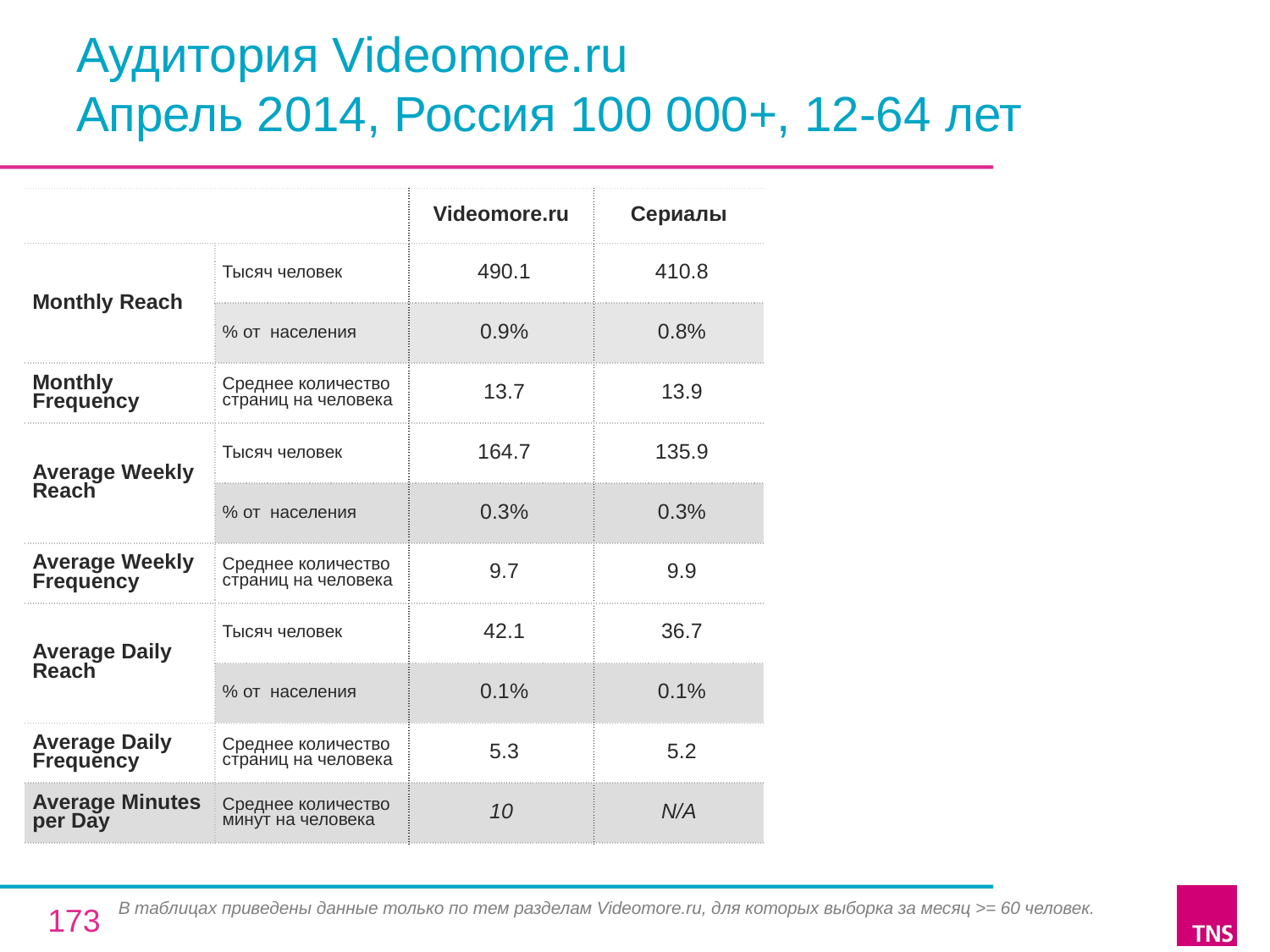

# Аудитория Videomore.ru Апрель 2014, Россия 100 000+, 12-64 лет
|  |  | Videomore.ru | Сериалы |
| --- | --- | --- | --- |
| Monthly Reach | Тысяч человек | 490.1 | 410.8 |
|  | % от населения | 0.9% | 0.8% |
| Monthly Frequency | Среднее количество страниц на человека | 13.7 | 13.9 |
| Average Weekly Reach | Тысяч человек | 164.7 | 135.9 |
|  | % от населения | 0.3% | 0.3% |
| Average Weekly Frequency | Среднее количество страниц на человека | 9.7 | 9.9 |
| Average Daily Reach | Тысяч человек | 42.1 | 36.7 |
|  | % от населения | 0.1% | 0.1% |
| Average Daily Frequency | Среднее количество страниц на человека | 5.3 | 5.2 |
| Average Minutes per Day | Среднее количество минут на человека | 10 | N/A |
В таблицах приведены данные только по тем разделам Videomore.ru, для которых выборка за месяц >= 60 человек.
173